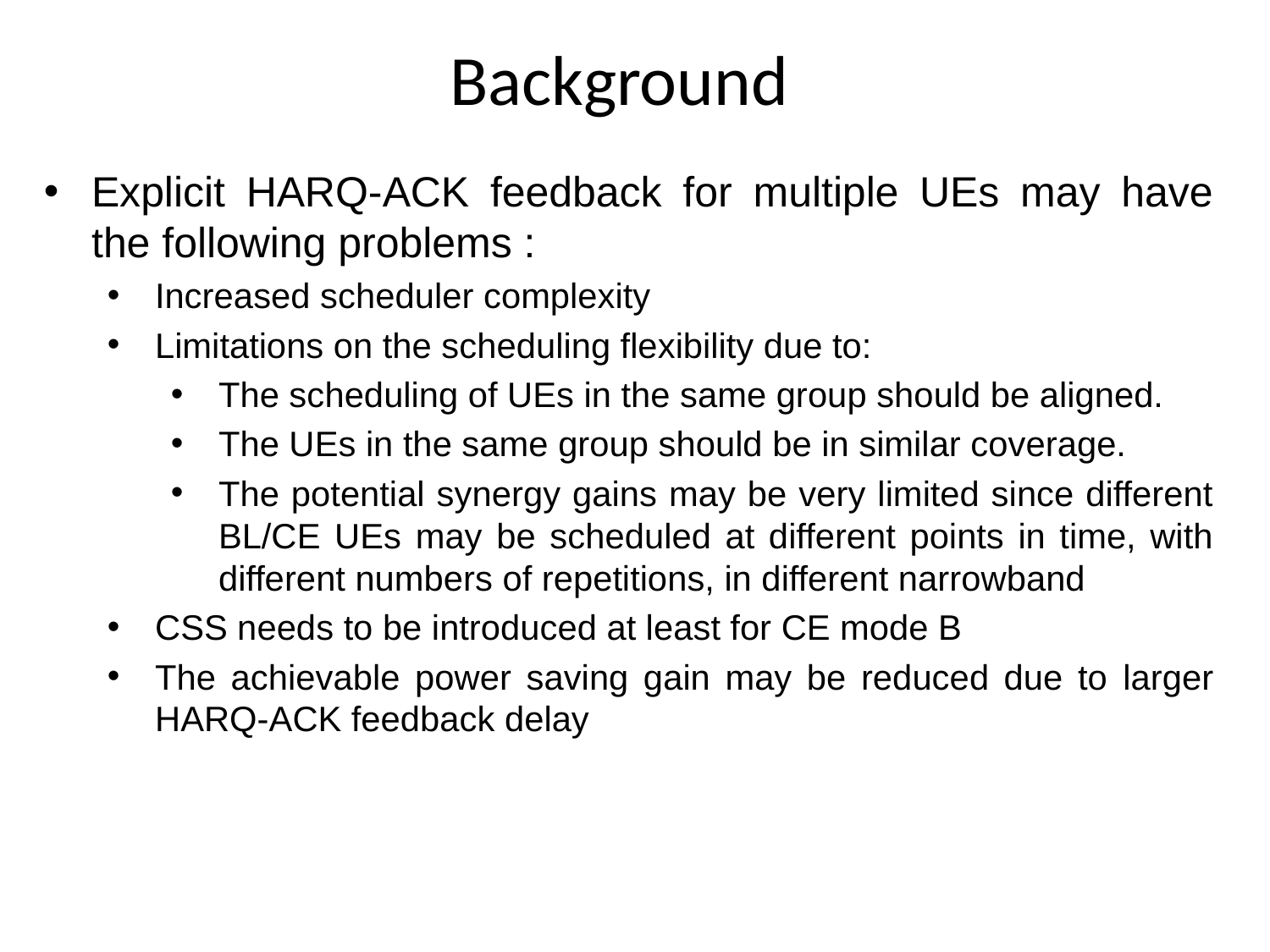

Background
Explicit HARQ-ACK feedback for multiple UEs may have the following problems :
Increased scheduler complexity
Limitations on the scheduling flexibility due to:
The scheduling of UEs in the same group should be aligned.
The UEs in the same group should be in similar coverage.
The potential synergy gains may be very limited since different BL/CE UEs may be scheduled at different points in time, with different numbers of repetitions, in different narrowband
CSS needs to be introduced at least for CE mode B
The achievable power saving gain may be reduced due to larger HARQ-ACK feedback delay